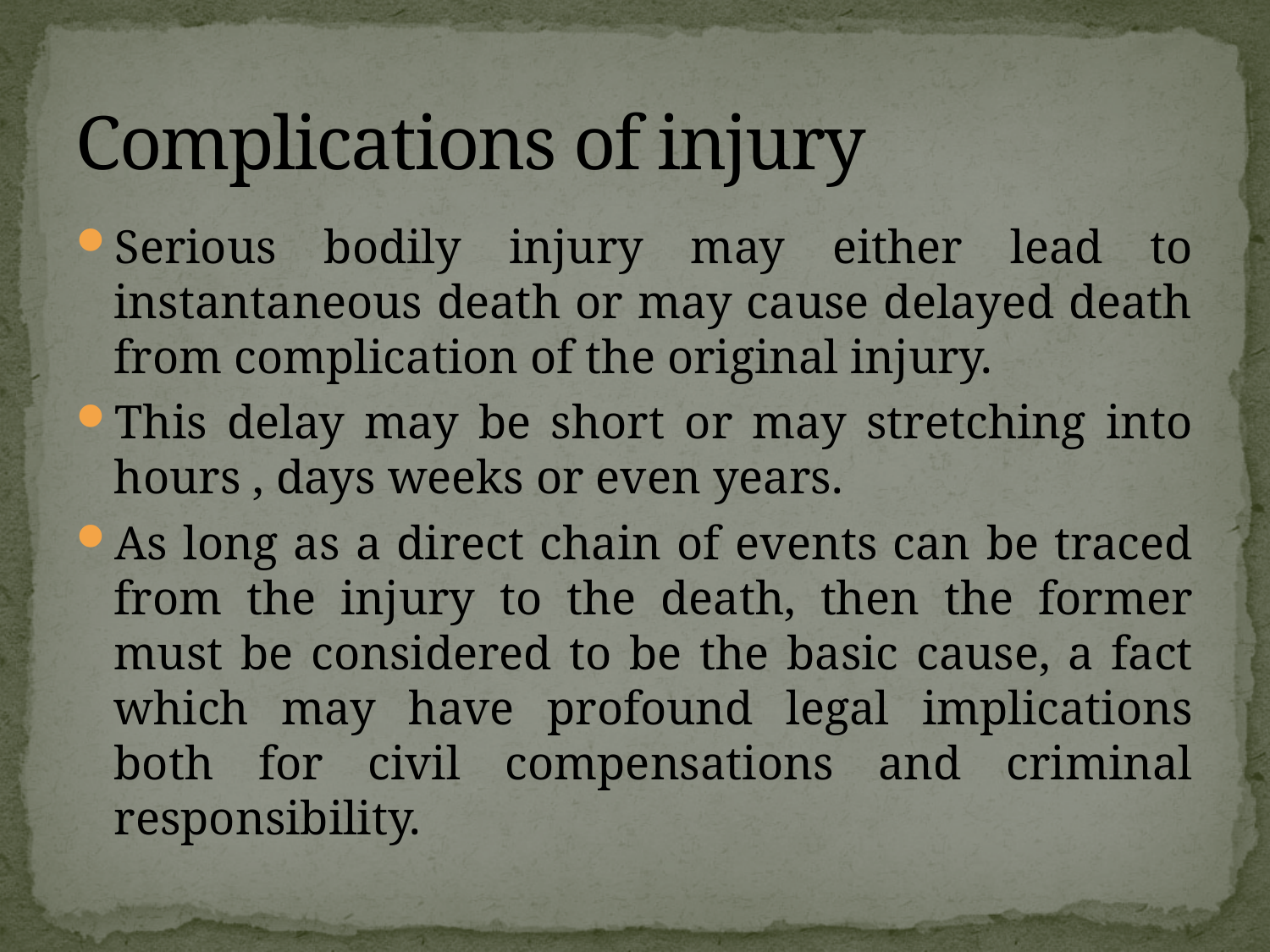

# Complications of injury
Serious bodily injury may either lead to instantaneous death or may cause delayed death from complication of the original injury.
This delay may be short or may stretching into hours , days weeks or even years.
As long as a direct chain of events can be traced from the injury to the death, then the former must be considered to be the basic cause, a fact which may have profound legal implications both for civil compensations and criminal responsibility.